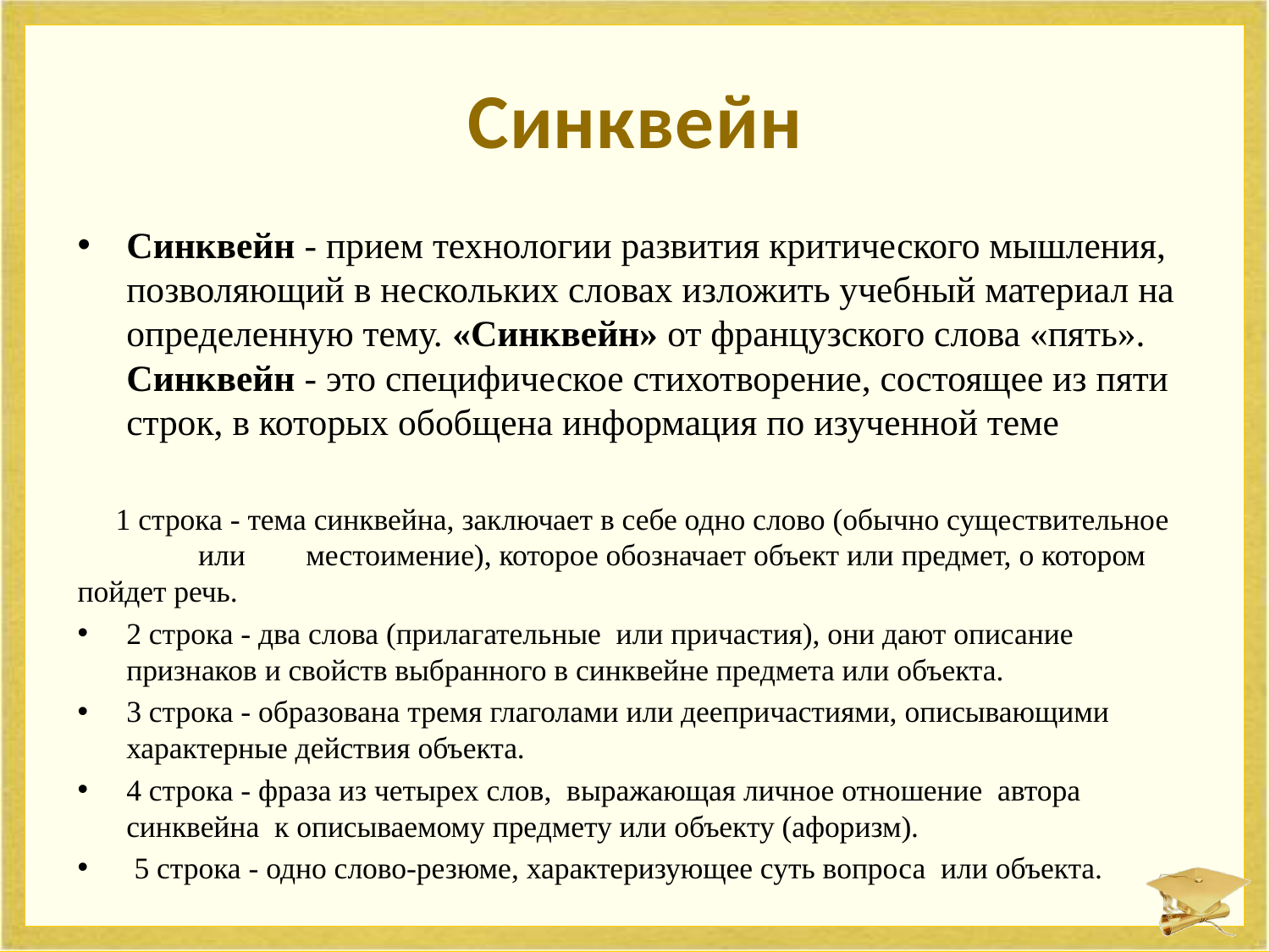

# Синквейн

Синквейн - прием технологии развития критического мышления, позволяющий в нескольких словах изложить учебный материал на определенную тему. «Синквейн» от французского слова «пять». Синквейн - это специфическое стихотворение, состоящее из пяти строк, в которых обобщена информация по изученной теме

     1 строка - тема синквейна, заключает в себе одно слово (обычно существительное 	или        местоимение), которое обозначает объект или предмет, о котором 	пойдет речь.
2 строка - два слова (прилагательные  или причастия), они дают описание признаков и свойств выбранного в синквейне предмета или объекта.
3 строка - образована тремя глаголами или деепричастиями, описывающими  характерные действия объекта.
4 строка - фраза из четырех слов,  выражающая личное отношение  автора синквейна  к описываемому предмету или объекту (афоризм).
 5 строка - одно слово-резюме, характеризующее суть вопроса  или объекта.